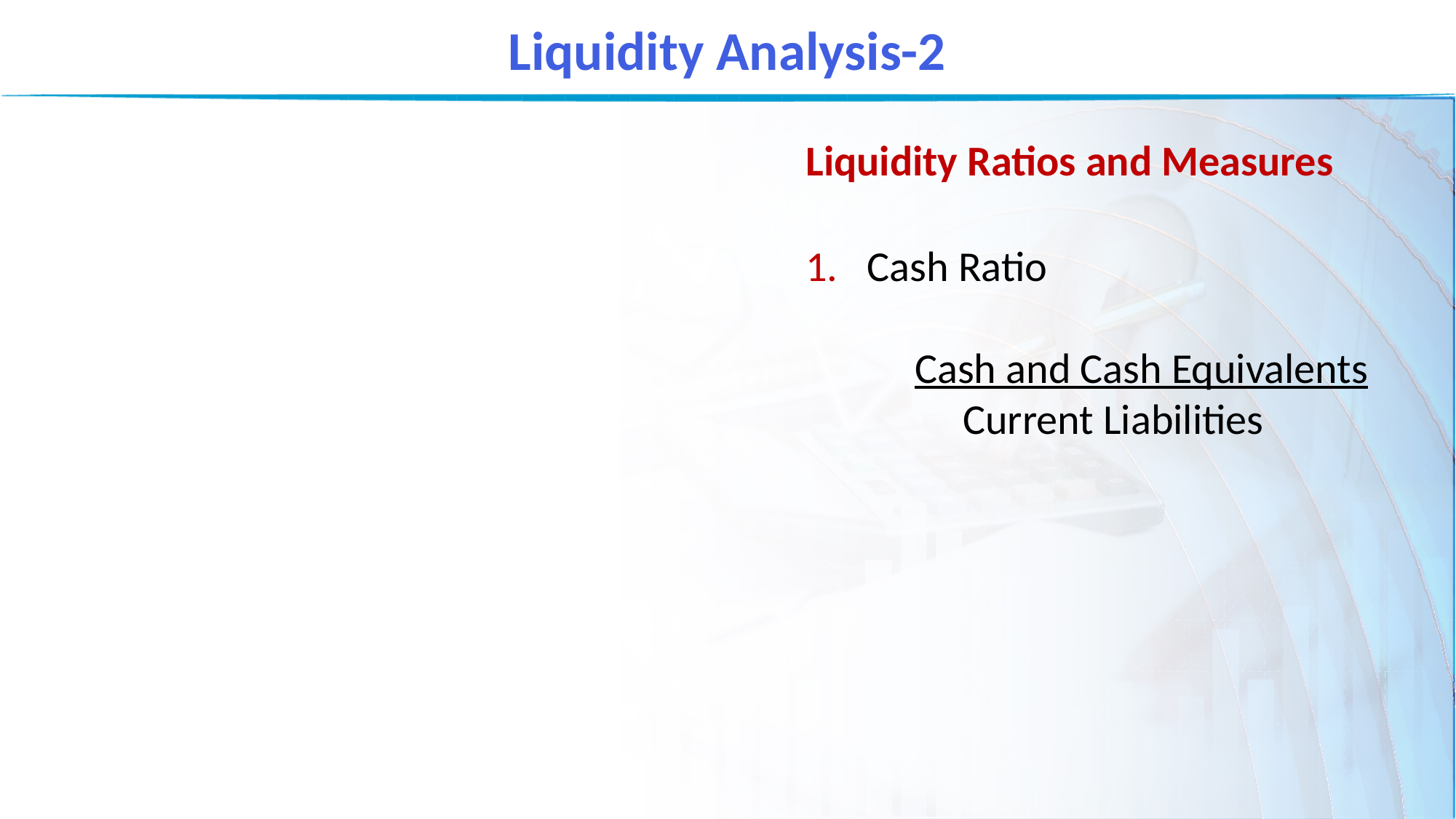

Liquidity Analysis-2
Liquidity Ratios and Measures

Cash Ratio

	Cash and Cash Equivalents
	     Current Liabilities